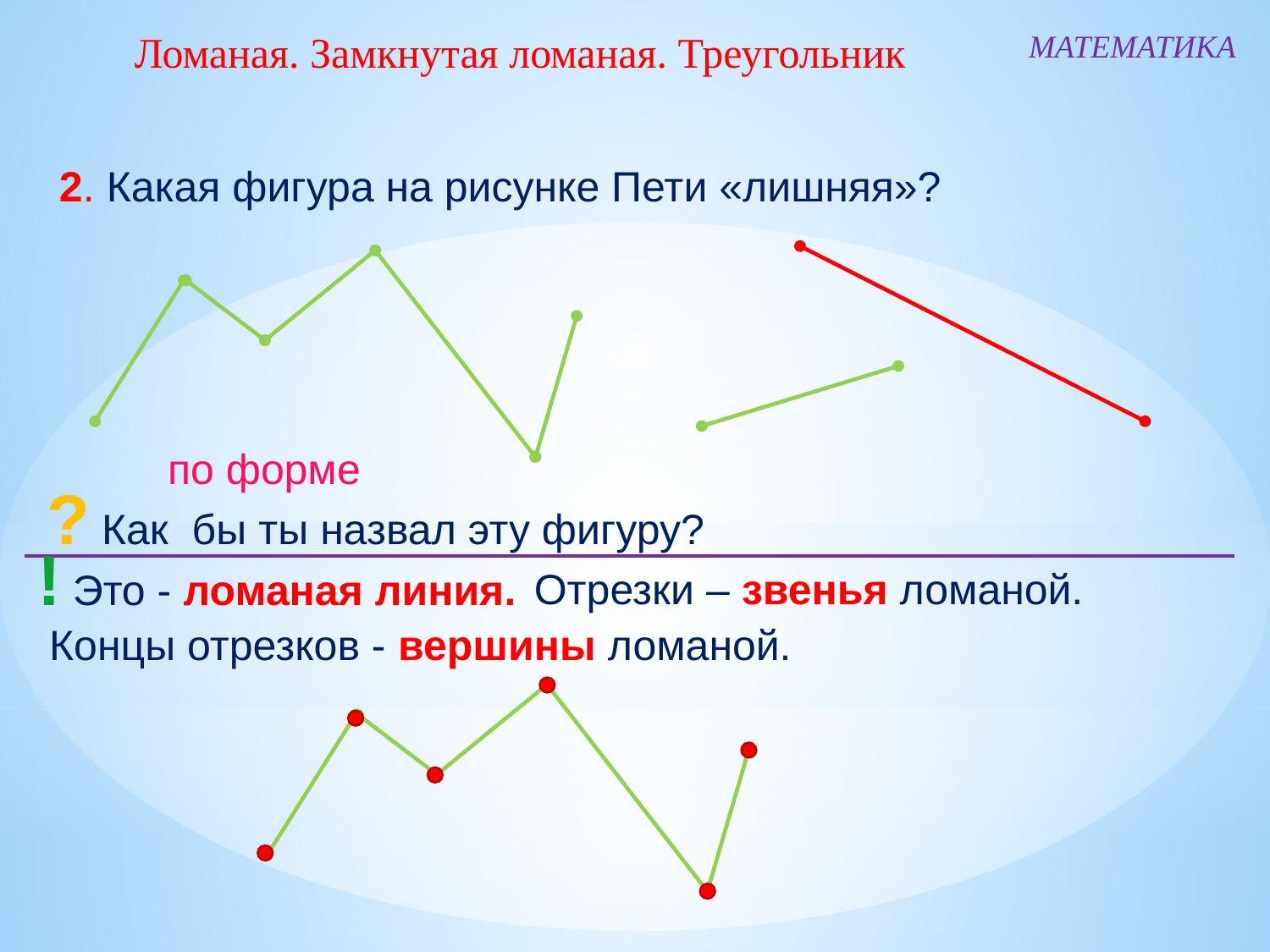

Ломаная. Замкнутая ломаная. Треугольник
МАТЕМАТИКА
2. Какая фигура на рисунке Пети «лишняя»?
по форме
? Как  бы ты назвал эту фигуру?
! Это - ломаная линия.
Отрезки – звенья ломаной.
 Концы отрезков - вершины ломаной.